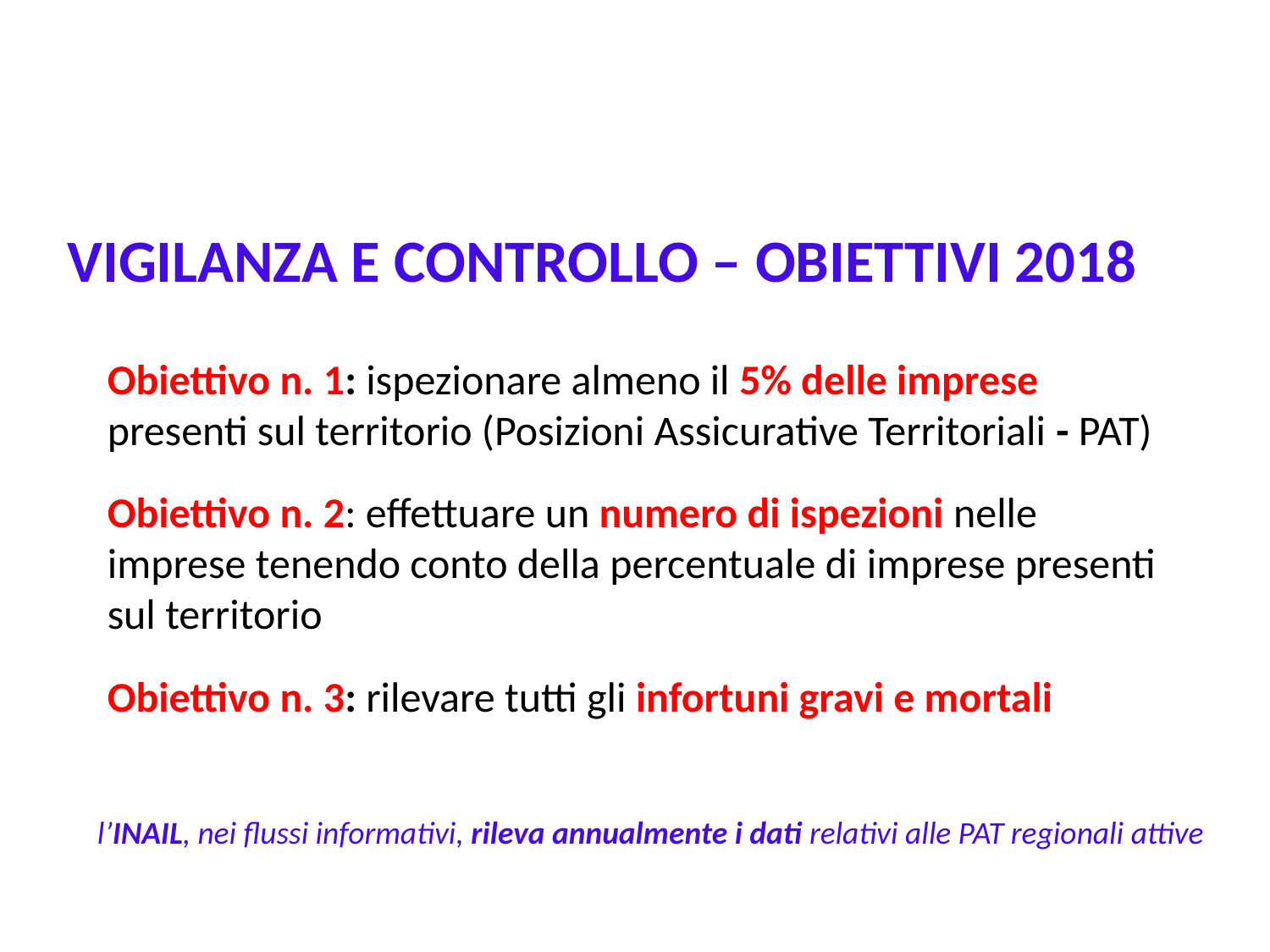

VIGILANZA E CONTROLLO – OBIETTIVI 2018
Obiettivo n. 1: ispezionare almeno il 5% delle imprese presenti sul territorio (Posizioni Assicurative Territoriali - PAT)
Obiettivo n. 2: effettuare un numero di ispezioni nelle imprese tenendo conto della percentuale di imprese presenti sul territorio
Obiettivo n. 3: rilevare tutti gli infortuni gravi e mortali
l’INAIL, nei flussi informativi, rileva annualmente i dati relativi alle PAT regionali attive